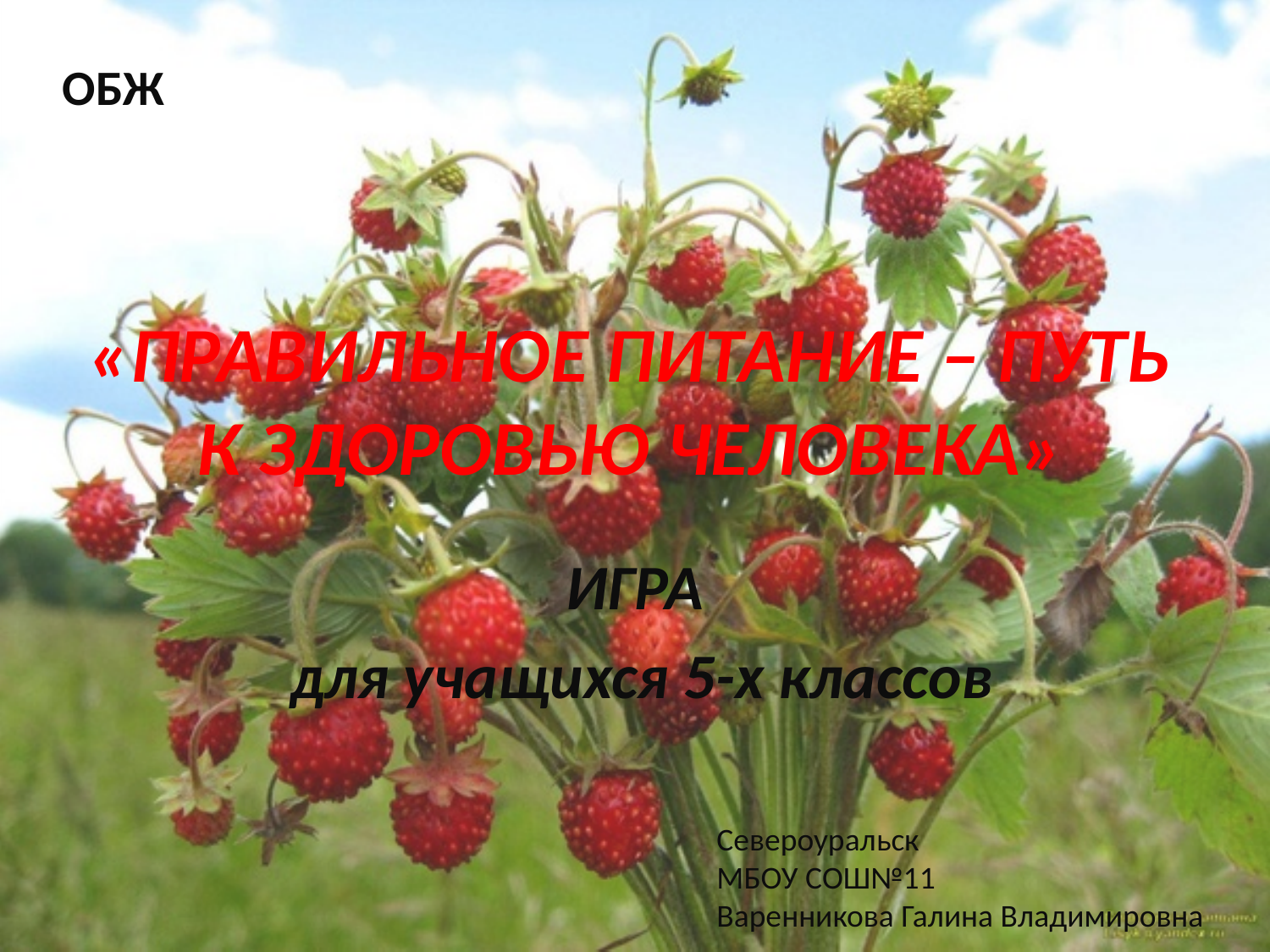

ОБЖ
# «ПРАВИЛЬНОЕ ПИТАНИЕ – ПУТЬ К ЗДОРОВЬЮ ЧЕЛОВЕКА»
ИГРА
  для учащихся 5-х классов

Североуральск
МБОУ СОШ№11
Варенникова Галина Владимировна